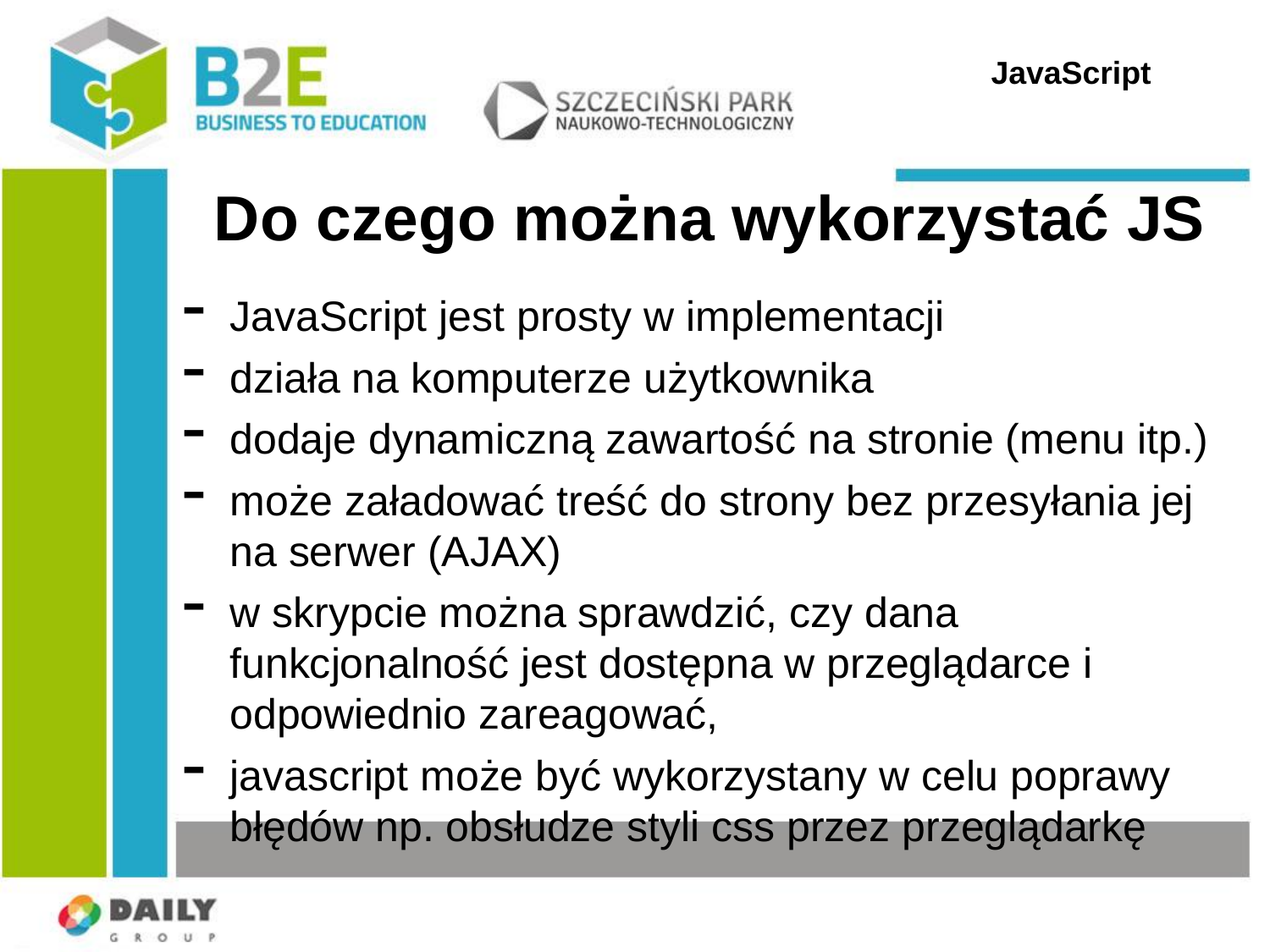

JavaScript
Do czego można wykorzystać JS
JavaScript jest prosty w implementacji
działa na komputerze użytkownika
dodaje dynamiczną zawartość na stronie (menu itp.)
może załadować treść do strony bez przesyłania jej na serwer (AJAX)
w skrypcie można sprawdzić, czy dana funkcjonalność jest dostępna w przeglądarce i odpowiednio zareagować,
javascript może być wykorzystany w celu poprawy błędów np. obsłudze styli css przez przeglądarkę